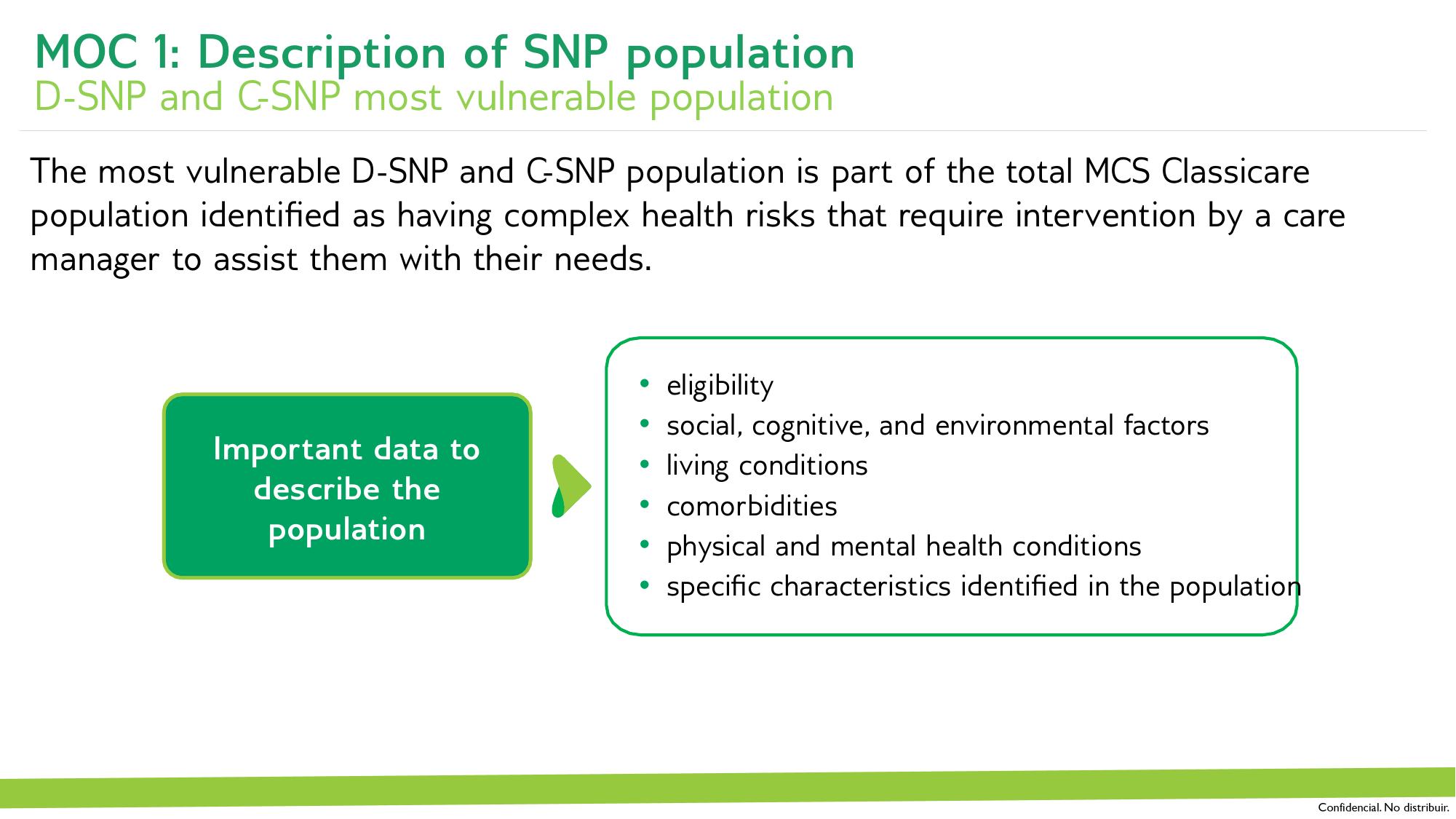

MOC 1: Description of SNP population
D-SNP and C-SNP most vulnerable population
The most vulnerable D-SNP and C-SNP population is part of the total MCS Classicare population identified as having complex health risks that require intervention by a care manager to assist them with their needs.

eligibility
social, cognitive, and environmental factors
living conditions
comorbidities
physical and mental health conditions
specific characteristics identified in the population

Important data to describe the population